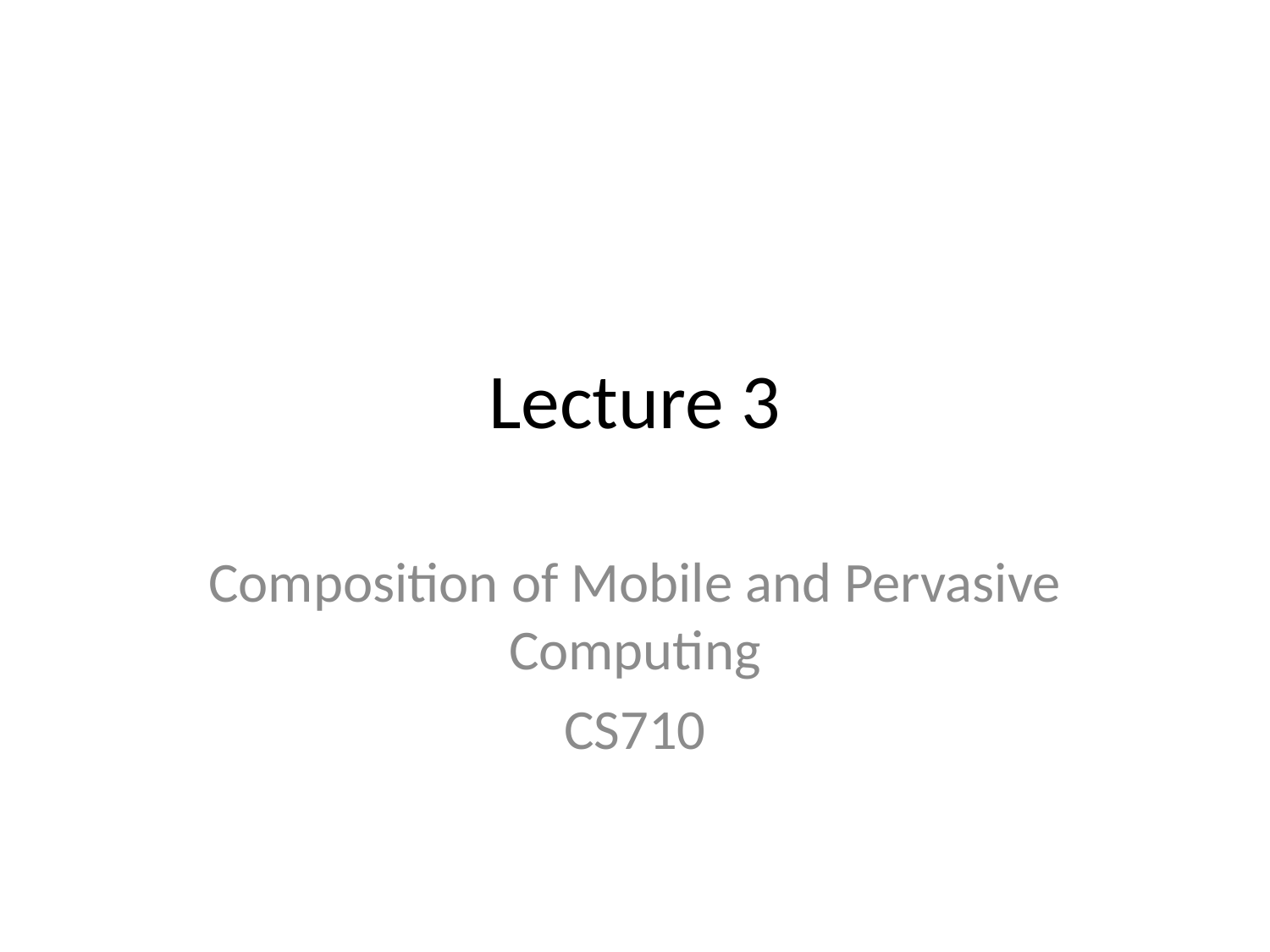

# Lecture 3
Composition of Mobile and Pervasive Computing
CS710